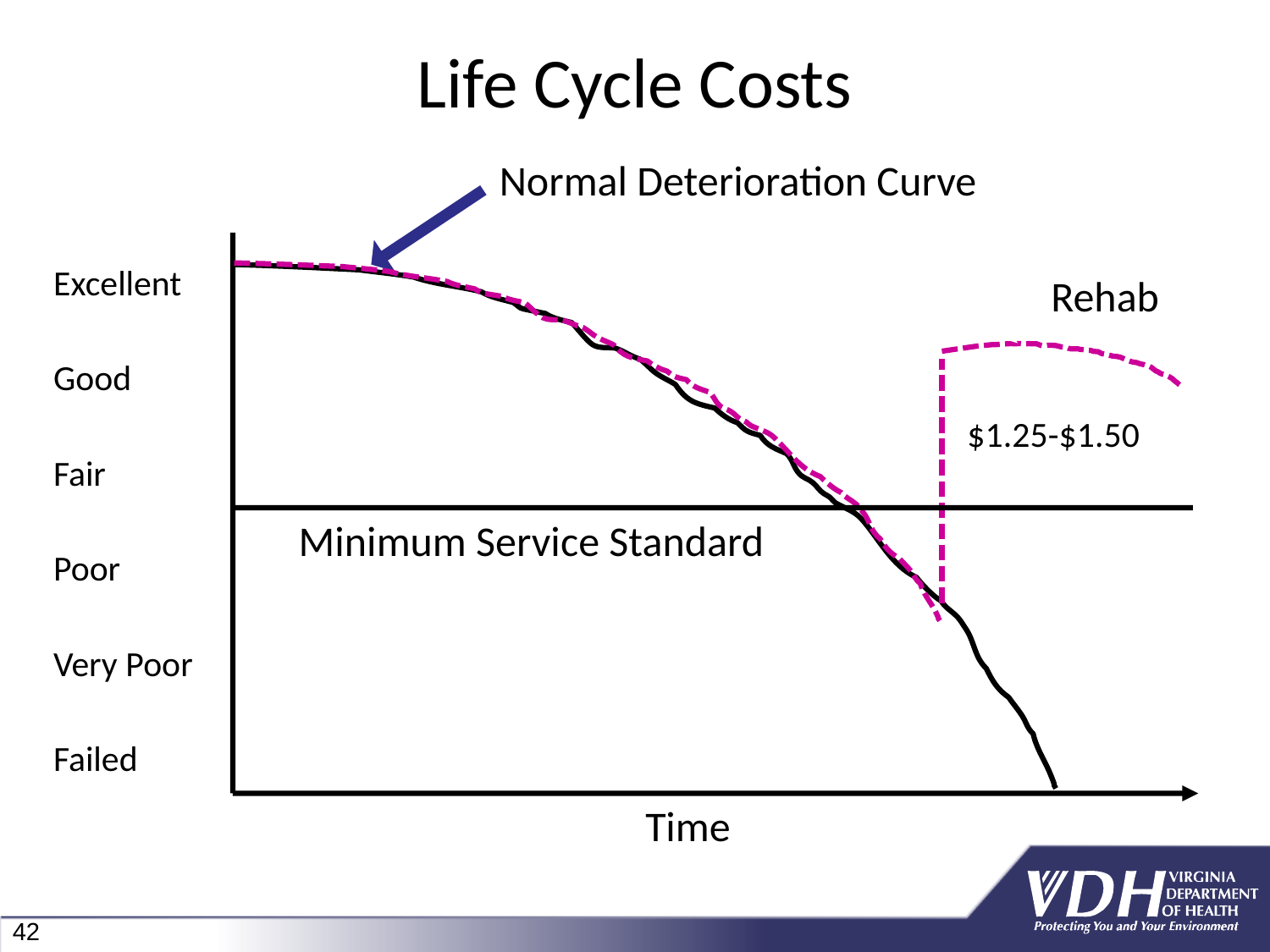

Life Cycle Costs
Normal Deterioration Curve

Excellent

Good

Fair

Poor

Very Poor

Failed

Rehab

$1.25-$1.50

Minimum Service Standard

Time